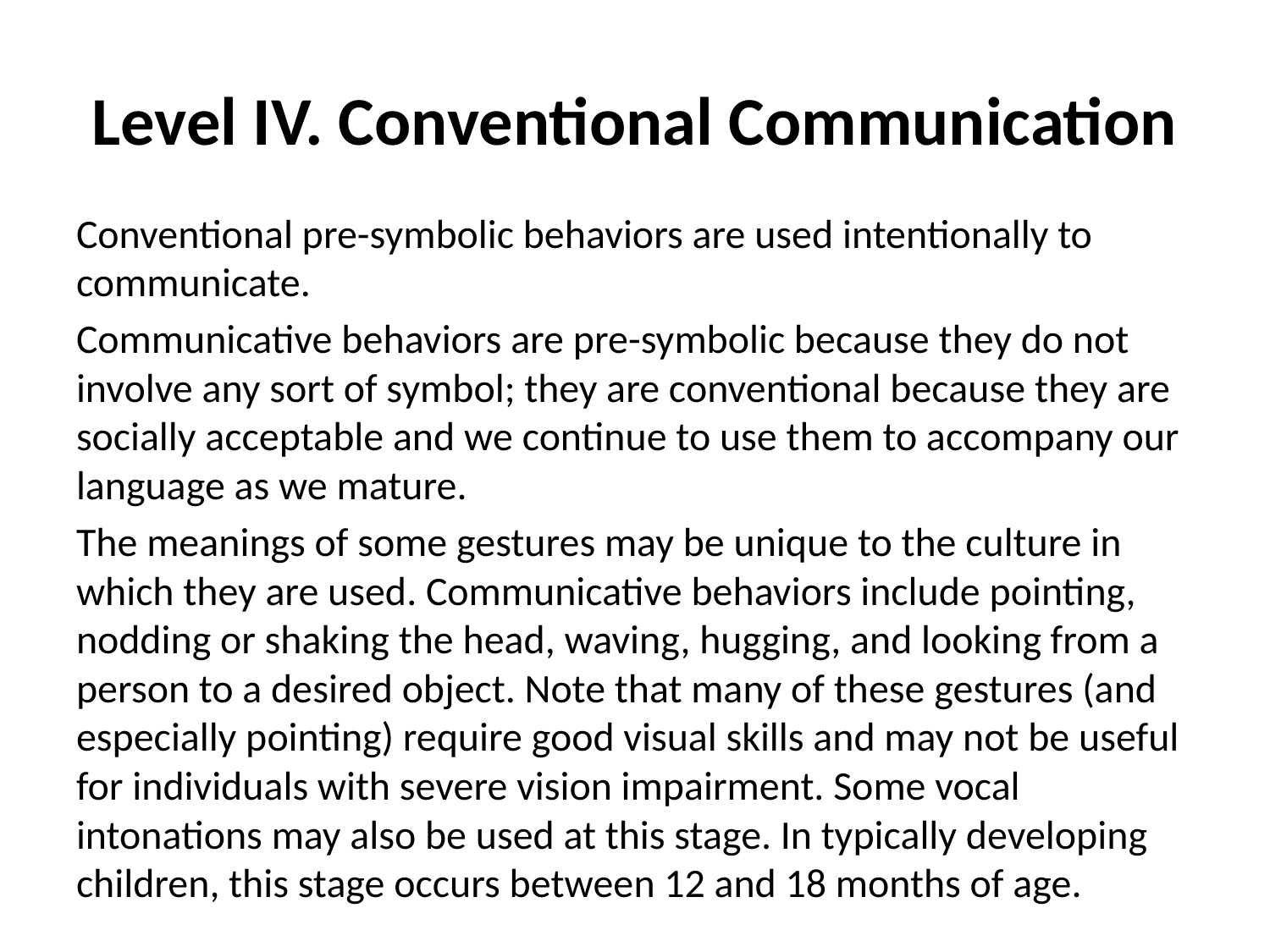

# Level IV. Conventional Communication
Conventional pre-symbolic behaviors are used intentionally to communicate.
Communicative behaviors are pre-symbolic because they do not involve any sort of symbol; they are conventional because they are socially acceptable and we continue to use them to accompany our language as we mature.
The meanings of some gestures may be unique to the culture in which they are used. Communicative behaviors include pointing, nodding or shaking the head, waving, hugging, and looking from a person to a desired object. Note that many of these gestures (and especially pointing) require good visual skills and may not be useful for individuals with severe vision impairment. Some vocal intonations may also be used at this stage. In typically developing children, this stage occurs between 12 and 18 months of age.